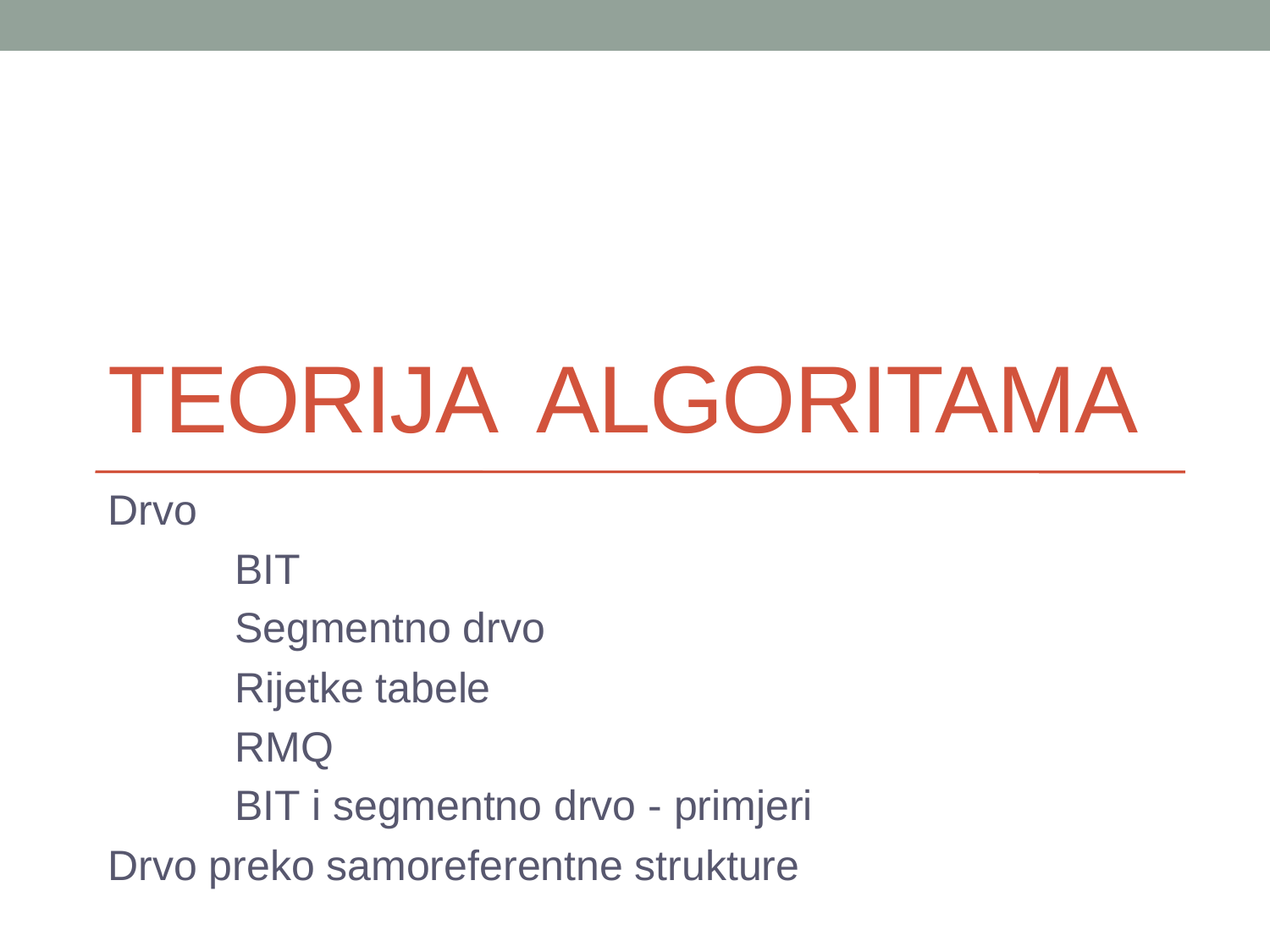

# Teorija  algoritama
Drvo
	BIT
	Segmentno drvo
	Rijetke tabele
	RMQ
	BIT i segmentno drvo - primjeri
Drvo preko samoreferentne strukture